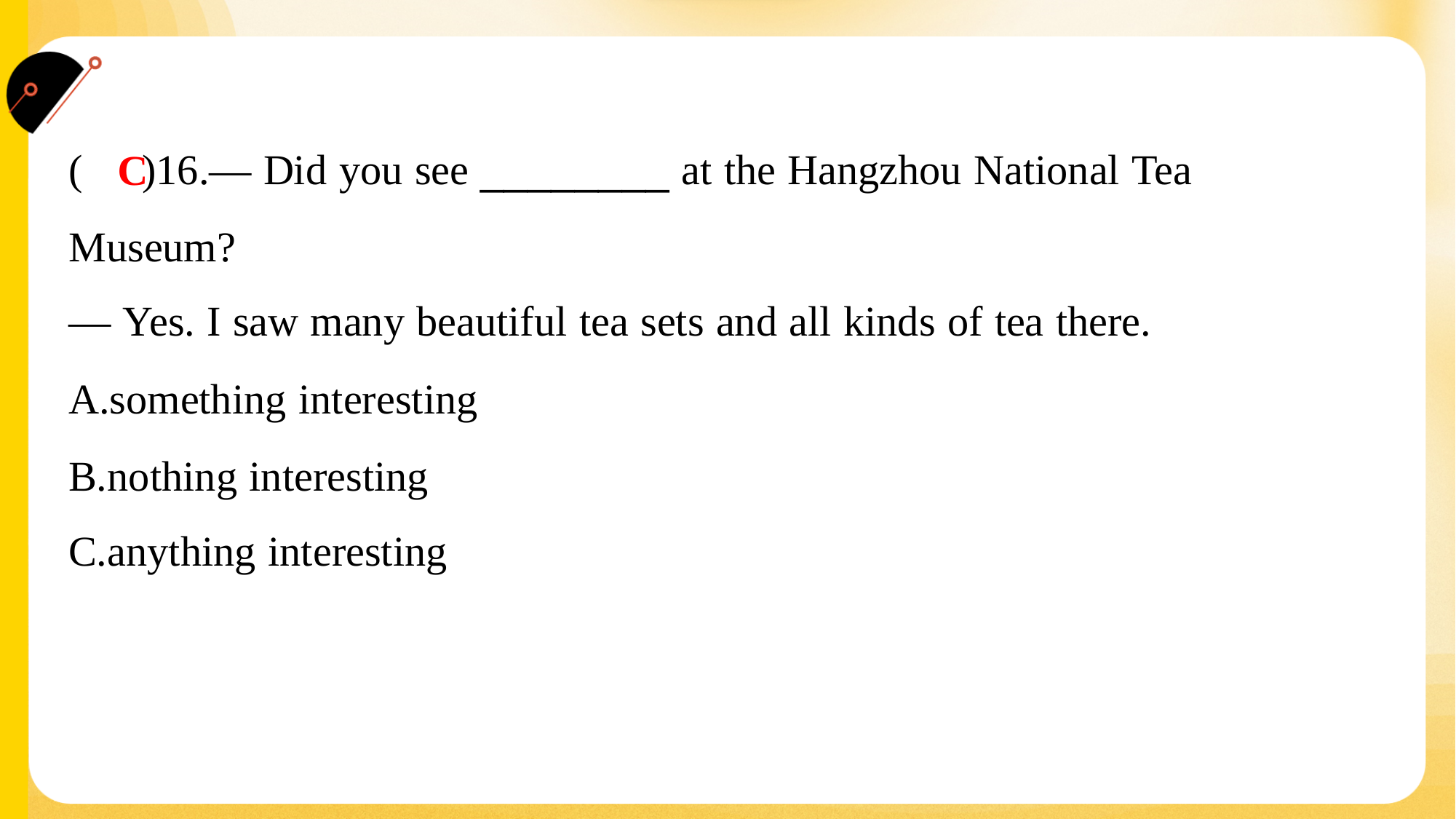

(     )16.— Did you see ________ at the Hangzhou National Tea
Museum?
— Yes. I saw many beautiful tea sets and all kinds of tea there.
C
A.something interesting
B.nothing interesting
C.anything interesting